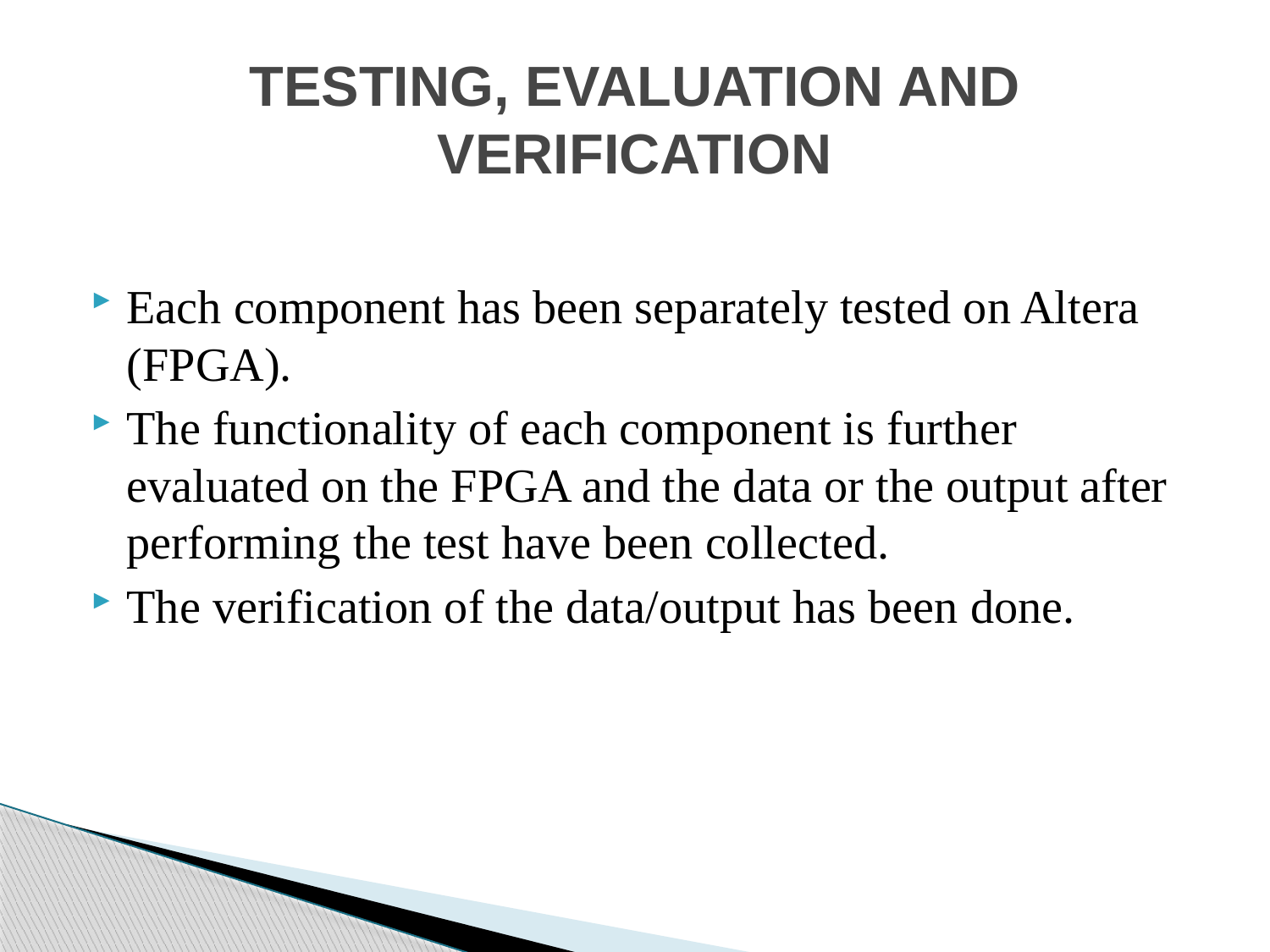

# TESTING, EVALUATION AND VERIFICATION

Each component has been separately tested on Altera (FPGA).
The functionality of each component is further  evaluated on the FPGA and the data or the output after performing the test have been collected.
The verification of the data/output has been done.